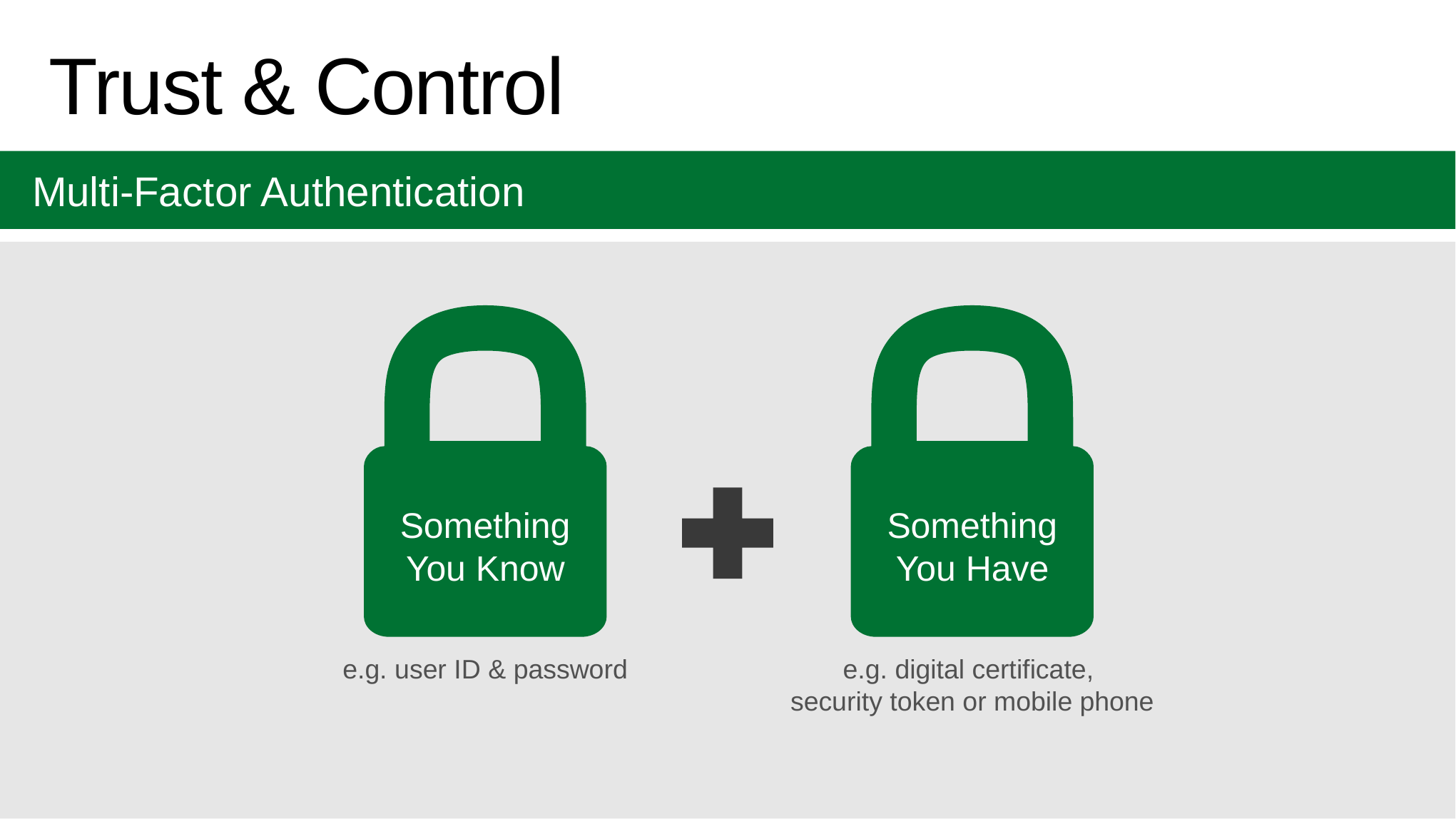

# Trust & Control
Multi-Factor Authentication

Something
You Know

Something
You Have

e.g. user ID & password
e.g. digital certificate,
security token or mobile phone